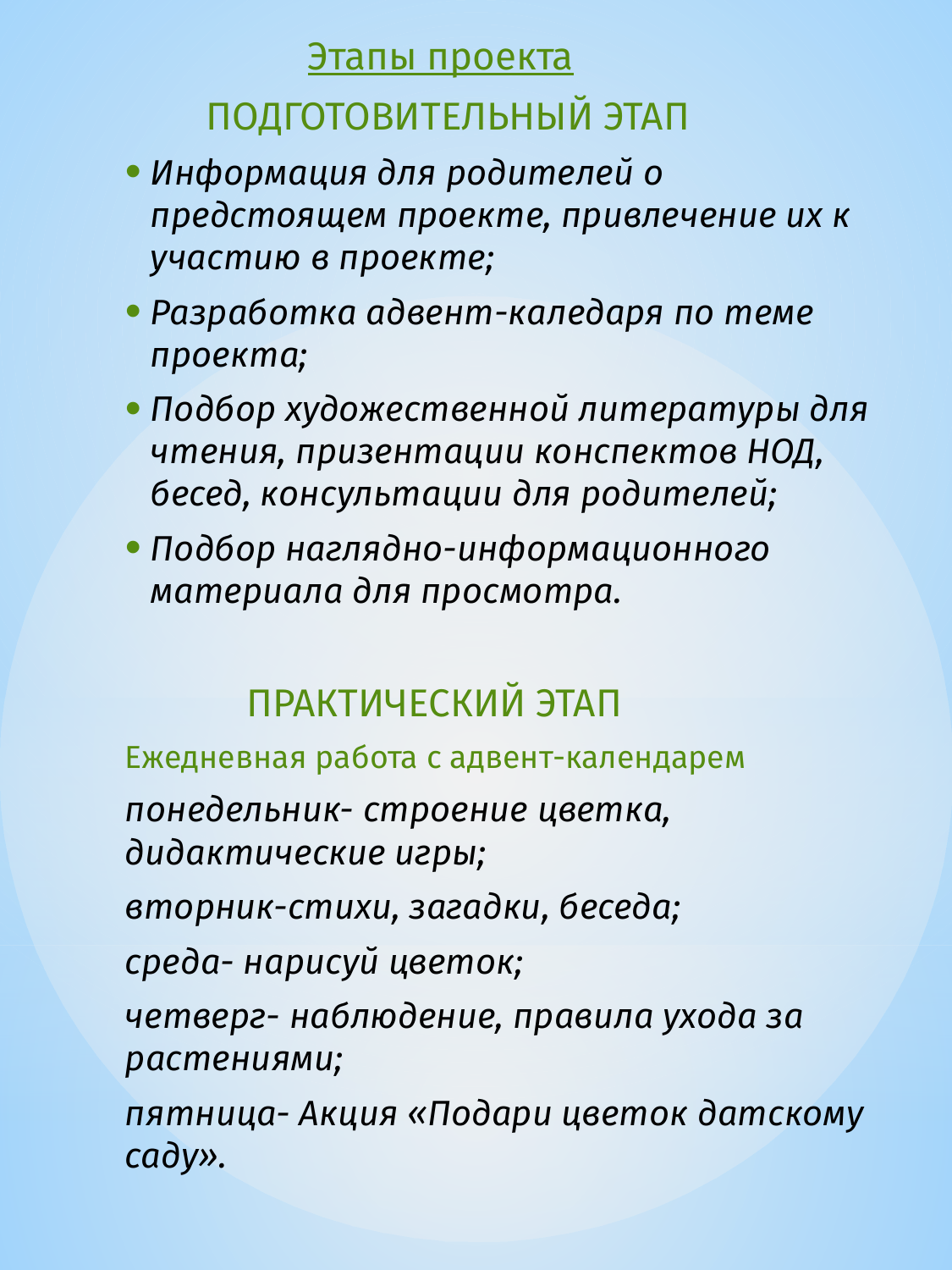

Этапы проекта
        ПОДГОТОВИТЕЛЬНЫЙ ЭТАП
Информация для родителей о предстоящем проекте, привлечение их к участию в проекте;
Разработка адвент-каледаря по теме проекта;
Подбор художественной литературы для чтения, призентации конспектов НОД, бесед, консультации для родителей;
Подбор наглядно-информационного материала для просмотра.

            ПРАКТИЧЕСКИЙ ЭТАП
Ежедневная работа с адвент-календарем
понедельник- строение цветка, дидактические игры;
вторник-стихи, загадки, беседа;
среда- нарисуй цветок;
четверг- наблюдение, правила ухода за растениями;
пятница- Акция «Подари цветок датскому саду».